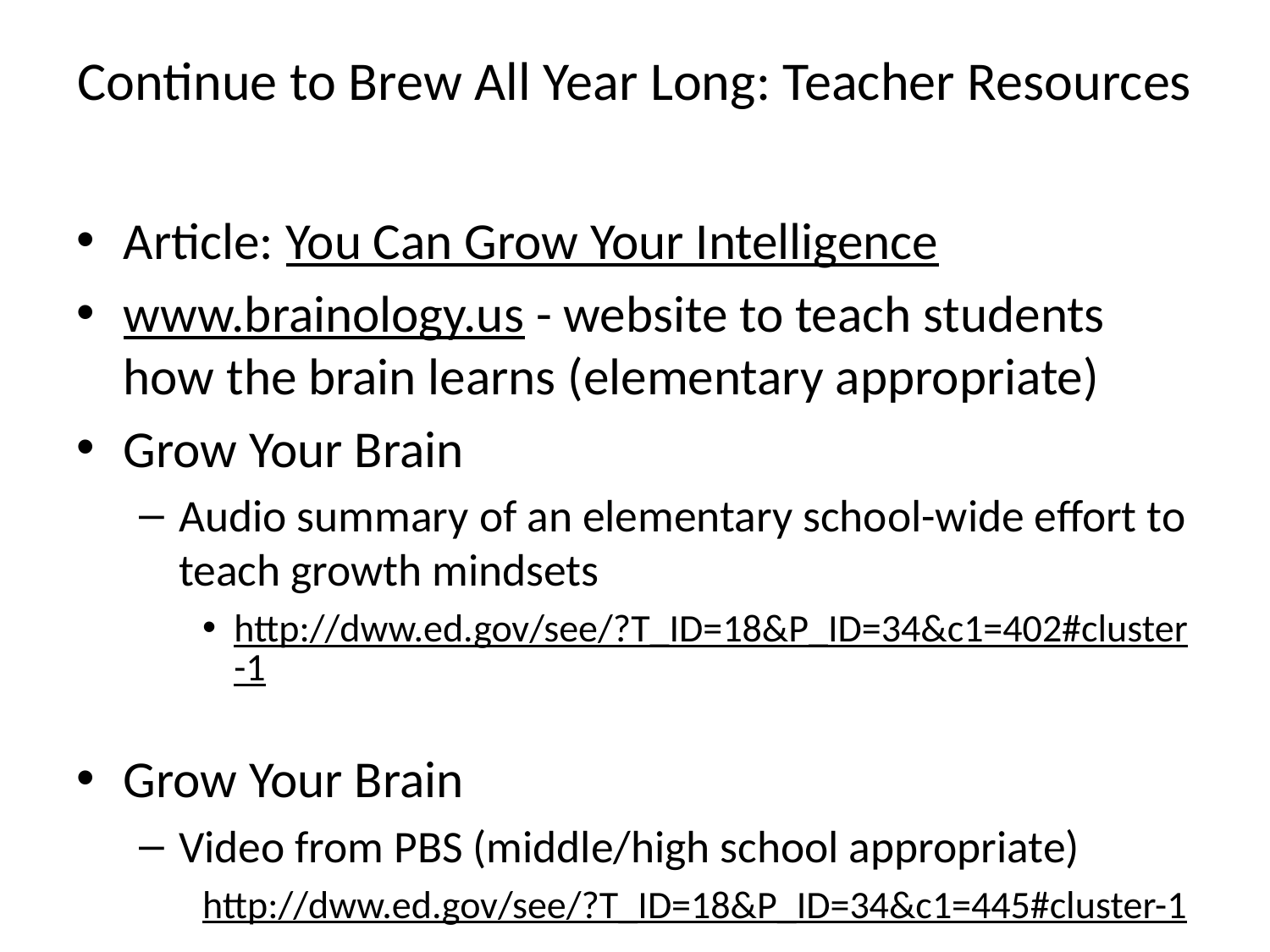

# Continue to Brew All Year Long: Teacher Resources
Article: You Can Grow Your Intelligence
www.brainology.us - website to teach students how the brain learns (elementary appropriate)
Grow Your Brain
Audio summary of an elementary school-wide effort to teach growth mindsets
http://dww.ed.gov/see/?T_ID=18&P_ID=34&c1=402#cluster-1
Grow Your Brain
Video from PBS (middle/high school appropriate)
http://dww.ed.gov/see/?T_ID=18&P_ID=34&c1=445#cluster-1